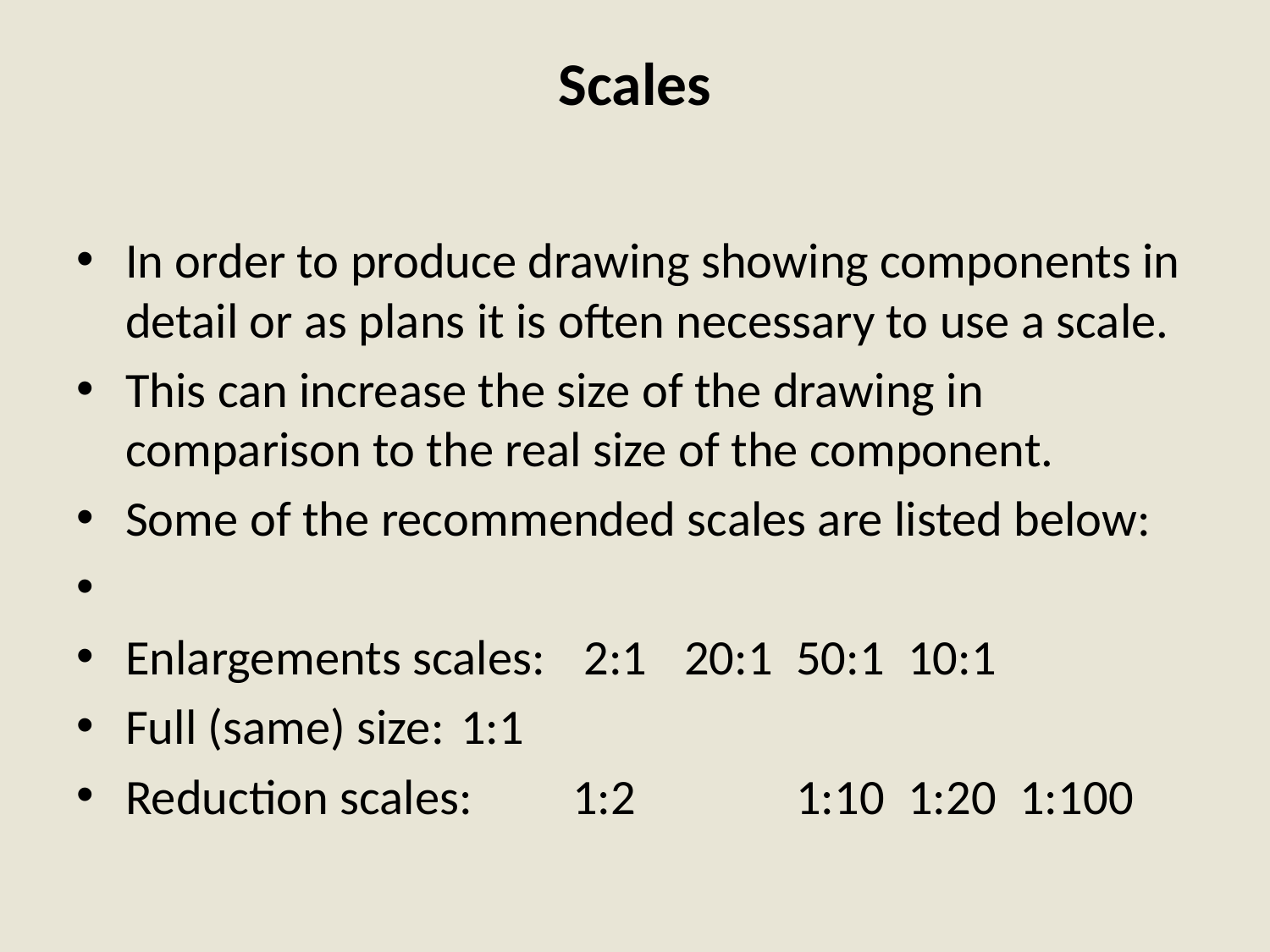

# Scales
In order to produce drawing showing components in detail or as plans it is often necessary to use a scale.
This can increase the size of the drawing in comparison to the real size of the component.
Some of the recommended scales are listed below:

Enlargements scales:	 2:1		20:1		50:1		10:1
Full (same) size:			1:1
Reduction scales:		1:2	 	1:10		1:20		1:100